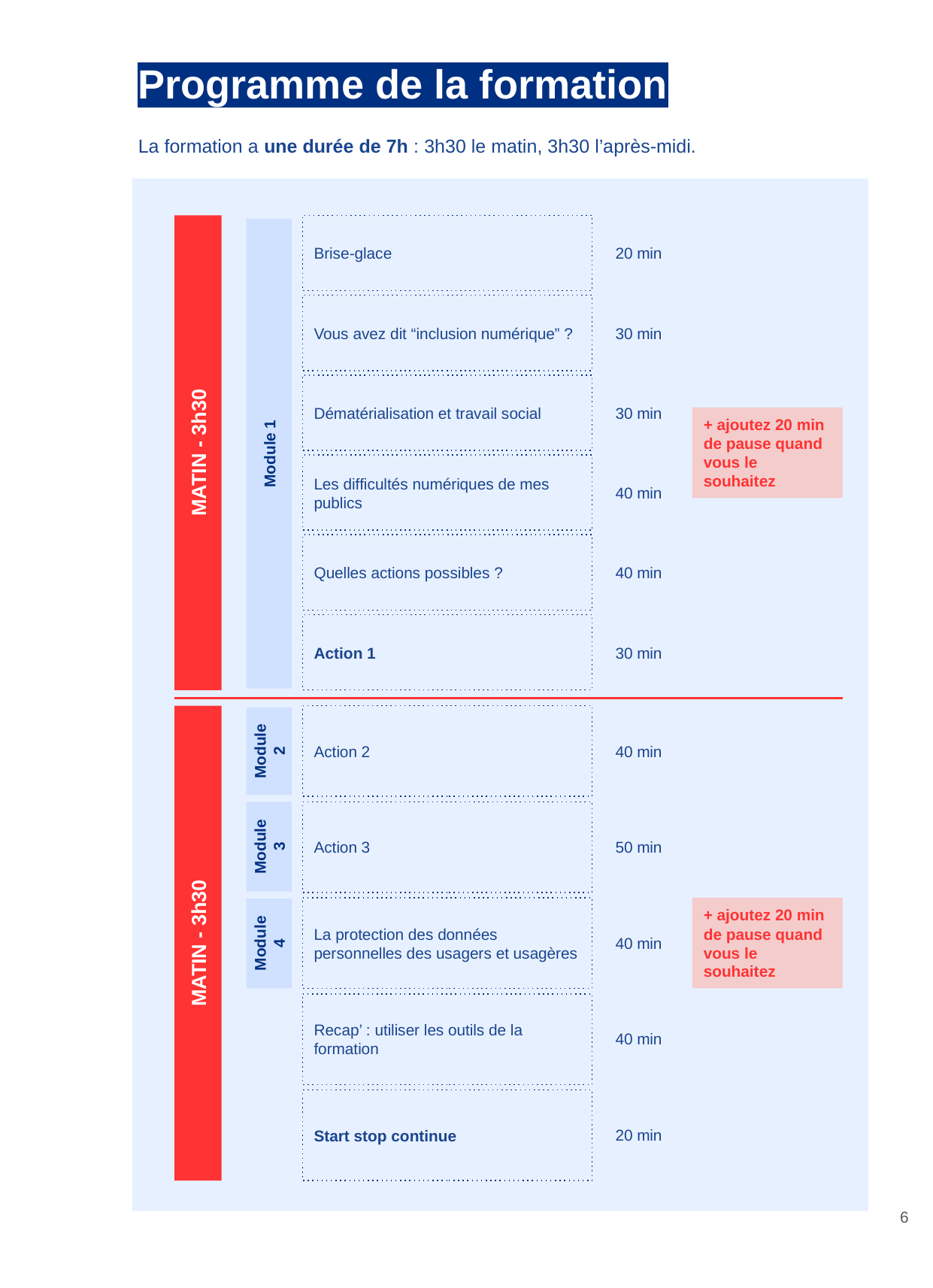

Programme de la formation
La formation a une durée de 7h : 3h30 le matin, 3h30 l’après-midi.

Brise-glace
20 min
Vous avez dit “inclusion numérique” ?
30 min
Dématérialisation et travail social
30 min
+ ajoutez 20 min
de pause quand
vous le souhaitez
MATIN - 3h30
Module 1
Les difficultés numériques de mes publics
40 min
Quelles actions possibles ?
40 min
Action 1
30 min
Action 2
40 min
Module 2
Action 3
50 min
Module 3
+ ajoutez 20 min
de pause quand
vous le souhaitez
La protection des données personnelles des usagers et usagères
40 min
MATIN - 3h30
Module 4
Recap’ : utiliser les outils de la formation
40 min
Start stop continue
20 min
6